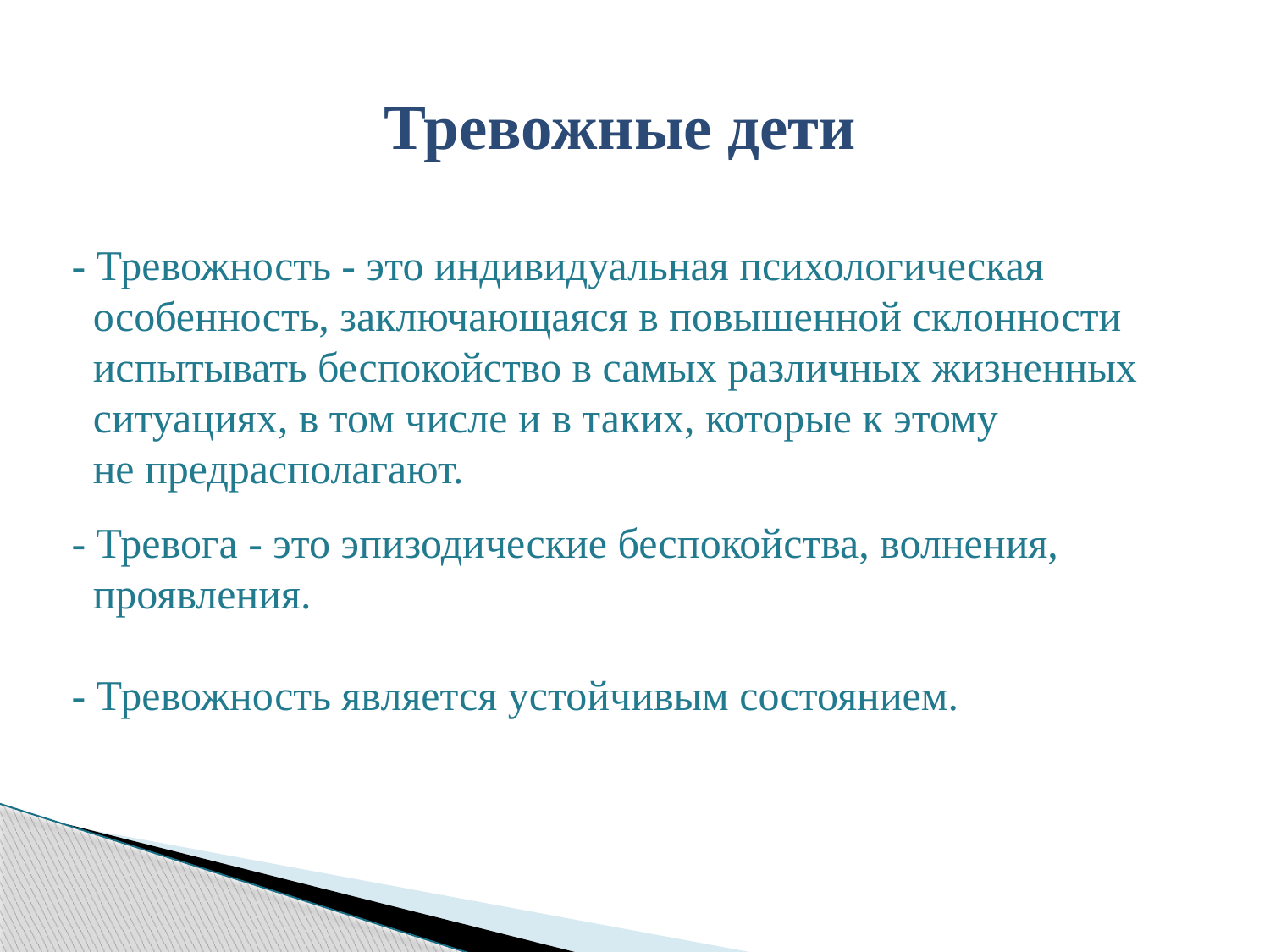

Тревожные дети

     - Тревожность - это индивидуальная психологическая
       особенность, заключающаяся в повышенной склонности
       испытывать беспокойство в самых различных жизненных
       ситуациях, в том числе и в таких, которые к этому
       не предрасполагают.

     - Тревога - это эпизодические беспокойства, волнения,
       проявления.

     - Тревожность является устойчивым состоянием.